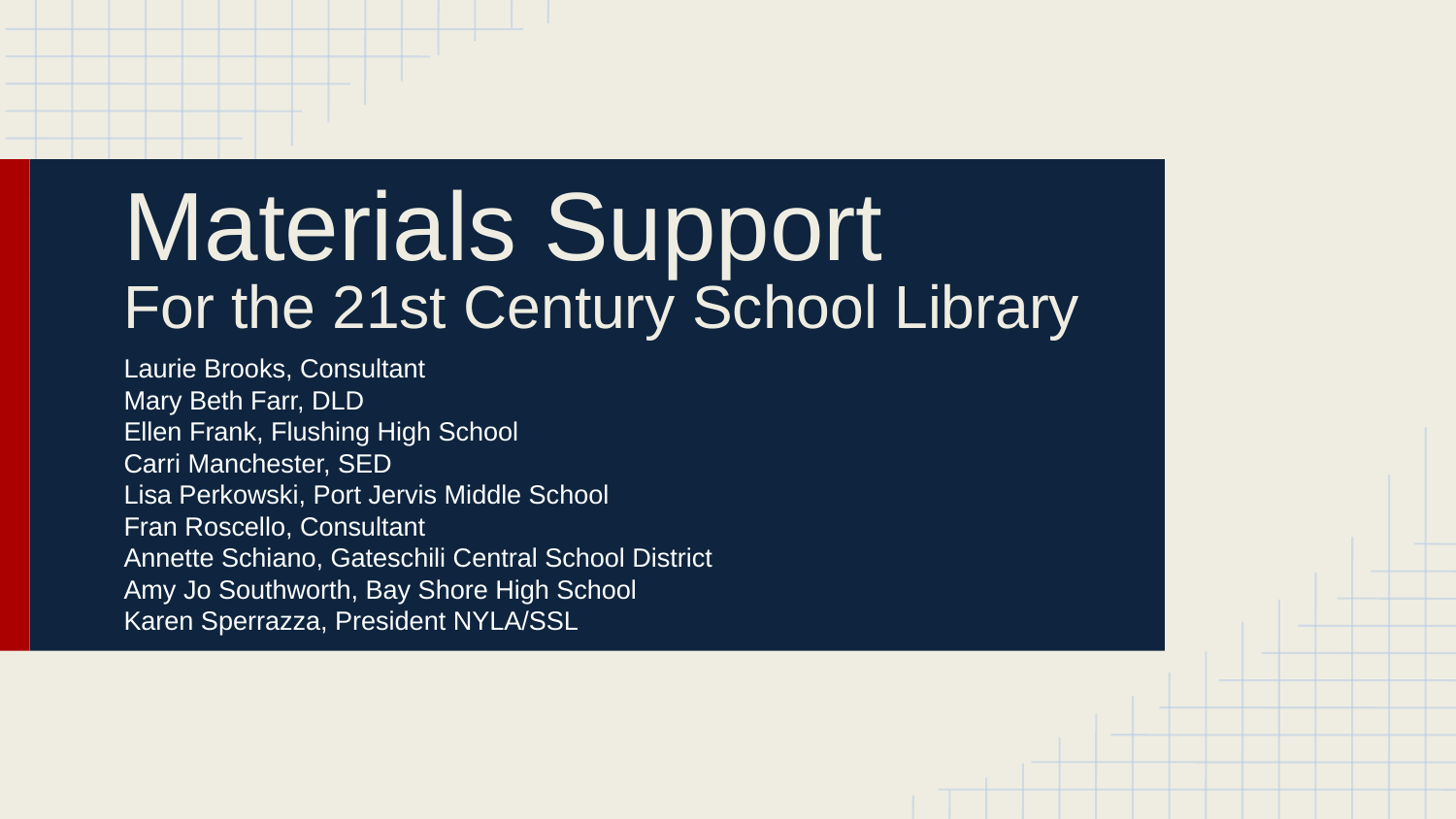

# Materials Support
For the 21st Century School Library
Laurie Brooks, Consultant
Mary Beth Farr, DLD
Ellen Frank, Flushing High School
Carri Manchester, SED
Lisa Perkowski, Port Jervis Middle School
Fran Roscello, Consultant
Annette Schiano, Gateschili Central School District
Amy Jo Southworth, Bay Shore High School
Karen Sperrazza, President NYLA/SSL